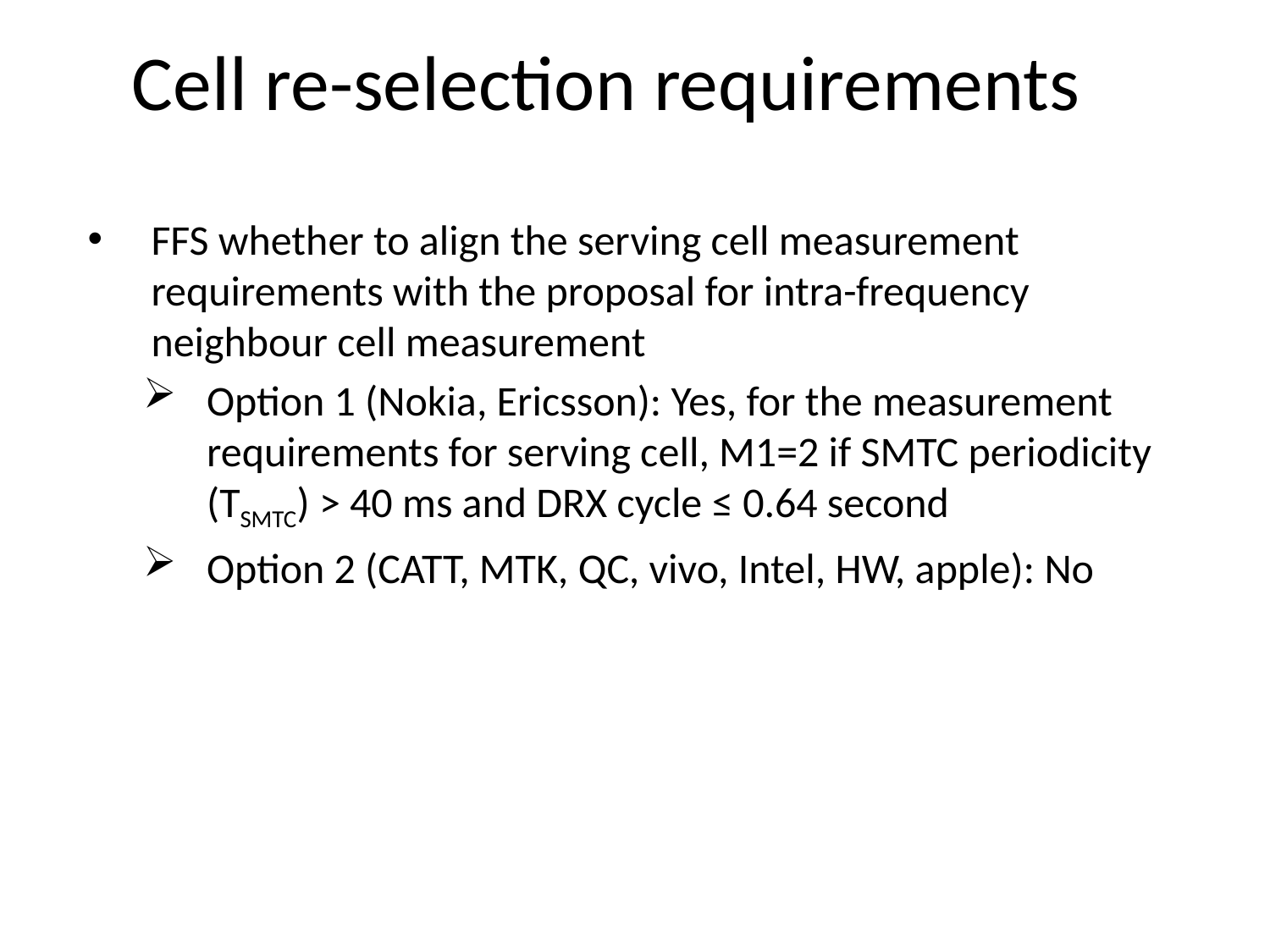

# Cell re-selection requirements
FFS whether to align the serving cell measurement requirements with the proposal for intra-frequency neighbour cell measurement
Option 1 (Nokia, Ericsson): Yes, for the measurement requirements for serving cell, M1=2 if SMTC periodicity (TSMTC) > 40 ms and DRX cycle ≤ 0.64 second
Option 2 (CATT, MTK, QC, vivo, Intel, HW, apple): No